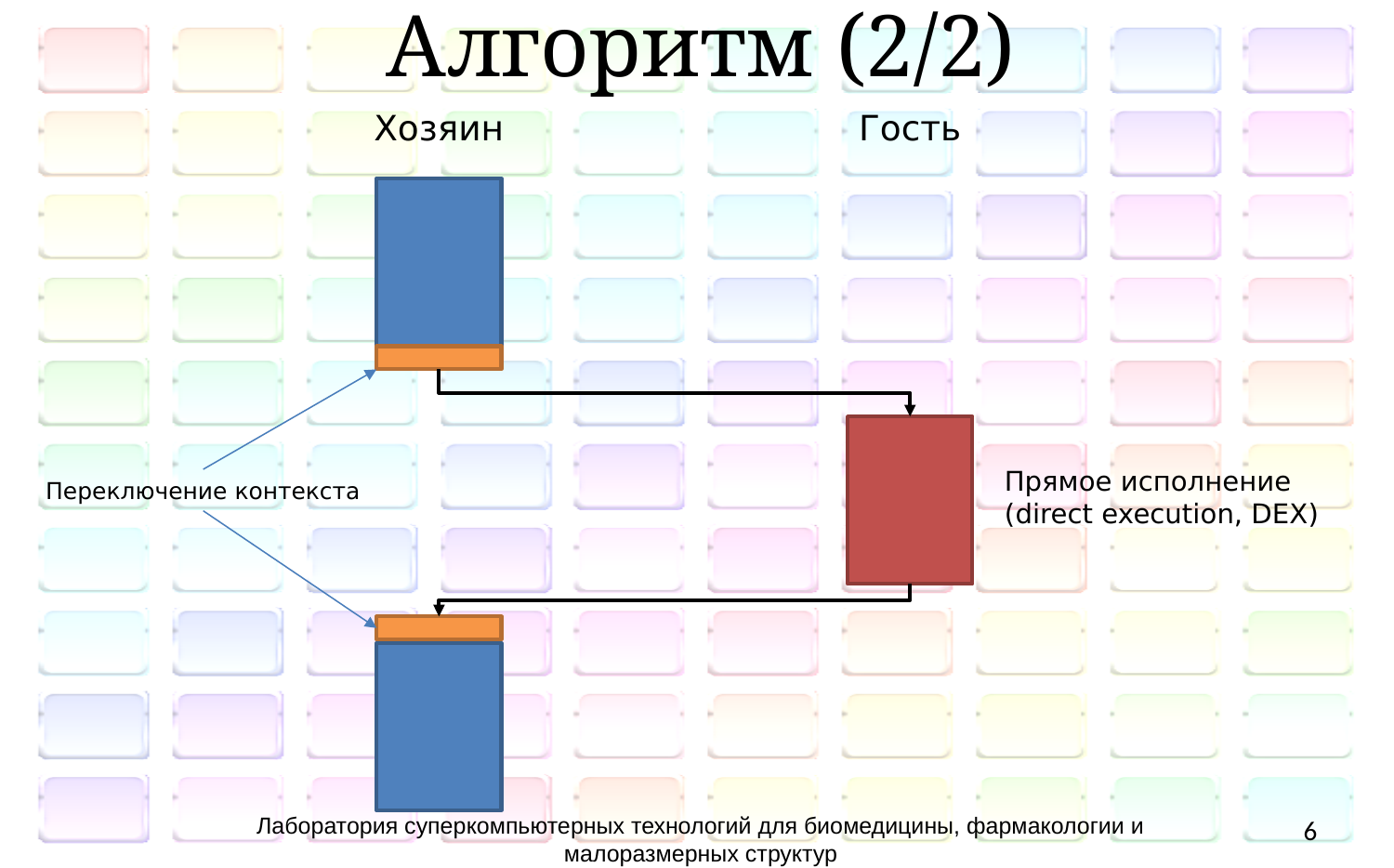

Алгоритм (2/2)
Хозяин
Гость

Прямое исполнение
(direct execution, DEX)
Переключение контекста

Лаборатория суперкомпьютерных технологий для биомедицины, фармакологии и малоразмерных структур
6